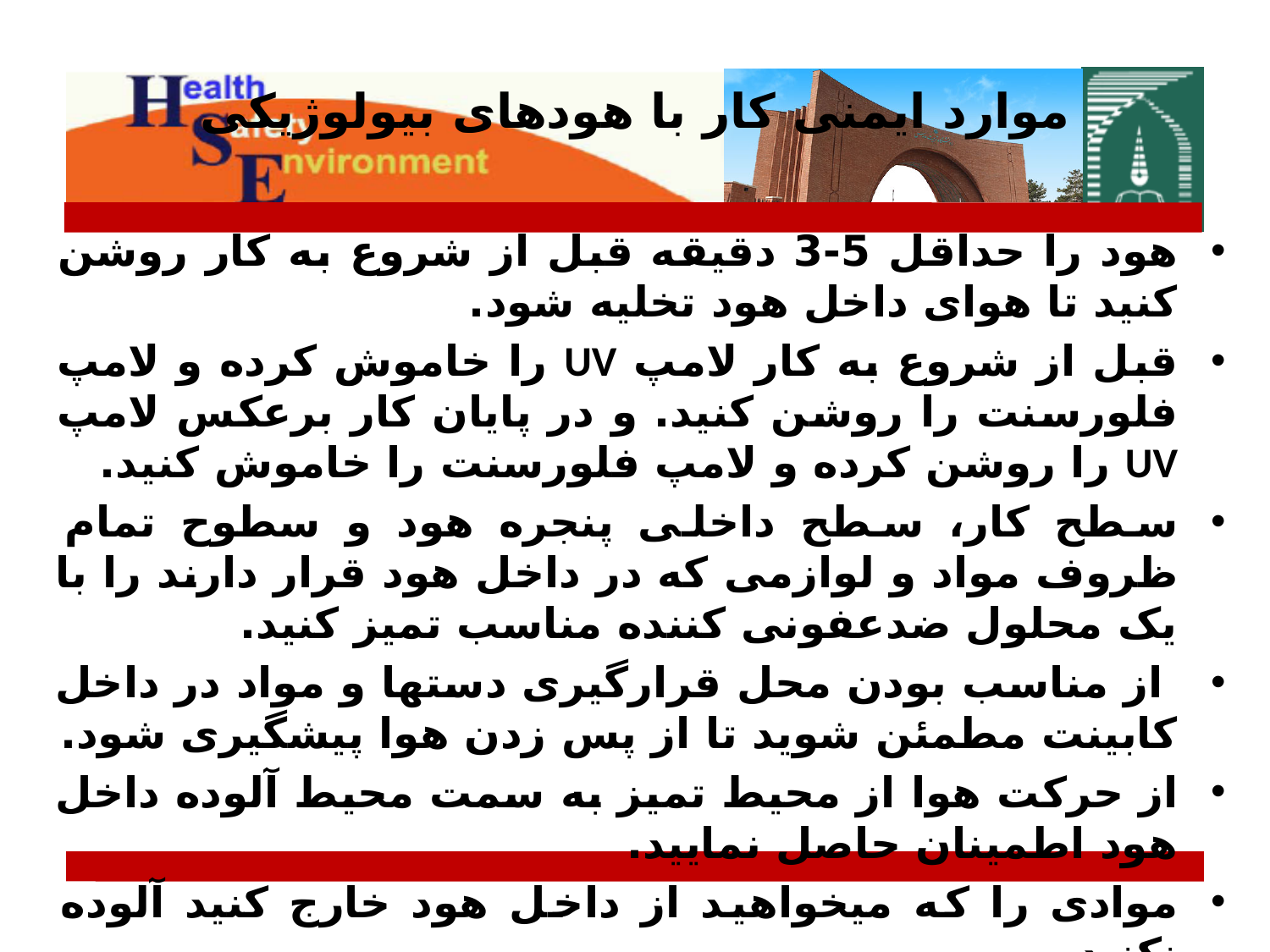

# موارد ایمنی کار با هودهای بیولوژیکی
هود را حداقل 5-3 دقیقه قبل از شروع به کار روشن کنید تا هوای داخل هود تخلیه شود.
قبل از شروع به کار لامپ UV را خاموش کرده و لامپ فلورسنت را روشن کنید. و در پایان کار برعکس لامپ UV را روشن کرده و لامپ فلورسنت را خاموش کنید.
سطح کار، سطح داخلی پنجره هود و سطوح تمام ظروف مواد و لوازمی که در داخل هود قرار دارند را با یک محلول ضدعفونی کننده مناسب تمیز کنید.
 از مناسب بودن محل قرارگیری دستها و مواد در داخل کابینت مطمئن شوید تا از پس زدن هوا پیشگیری شود.
از حرکت هوا از محیط تمیز به سمت محیط آلوده داخل هود اطمینان حاصل نمایید.
موادی را که میخواهید از داخل هود خارج کنید آلوده نکنید.
چیزی را در قسمت بالایی هود قرار ندهید.